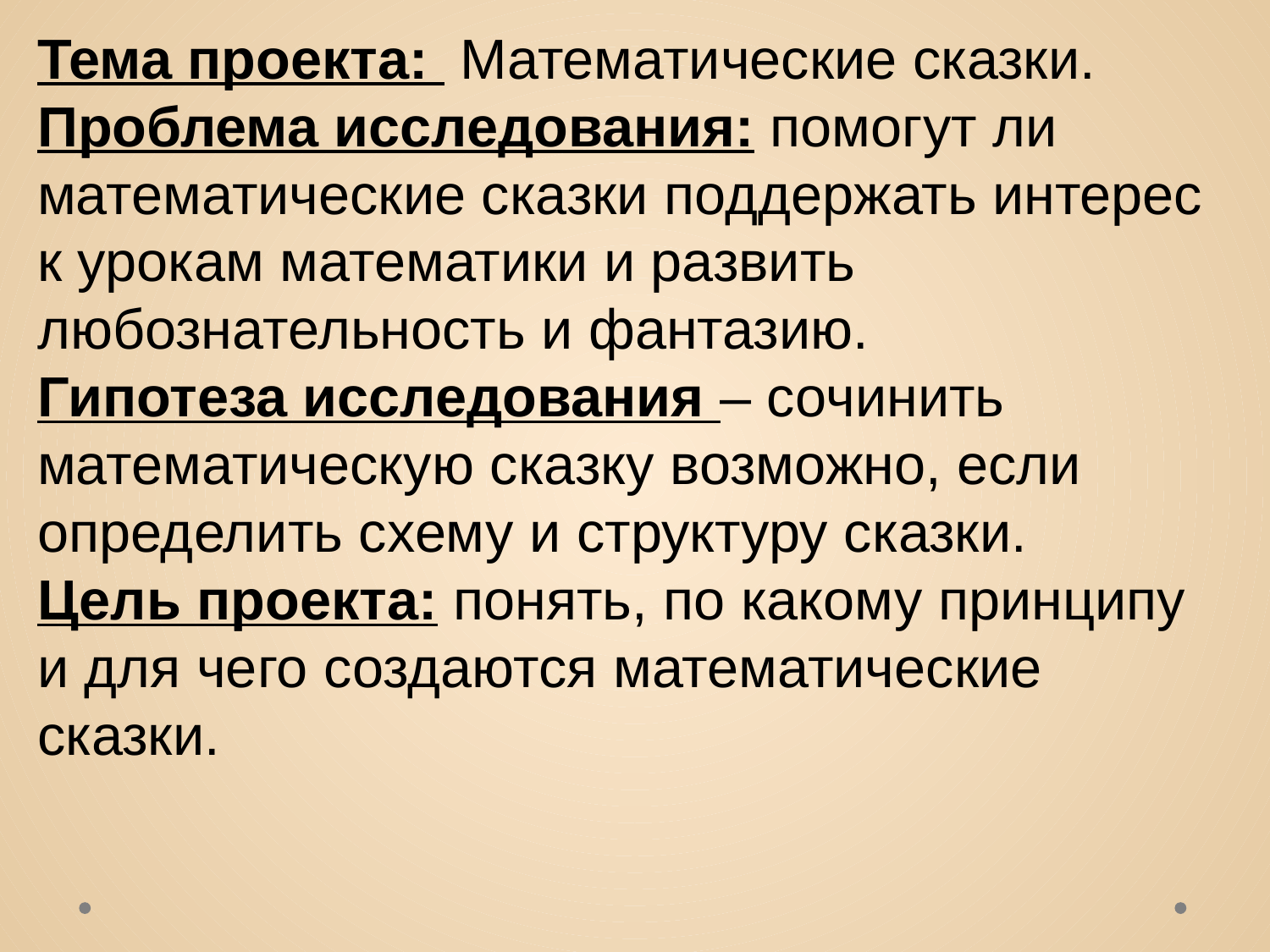

Тема проекта:  Математические сказки.
Проблема исследования: помогут ли математические сказки поддержать интерес к урокам математики и развить любознательность и фантазию.
Гипотеза исследования – сочинить математическую сказку возможно, если определить схему и структуру сказки.
Цель проекта: понять, по какому принципу и для чего создаются математические сказки.